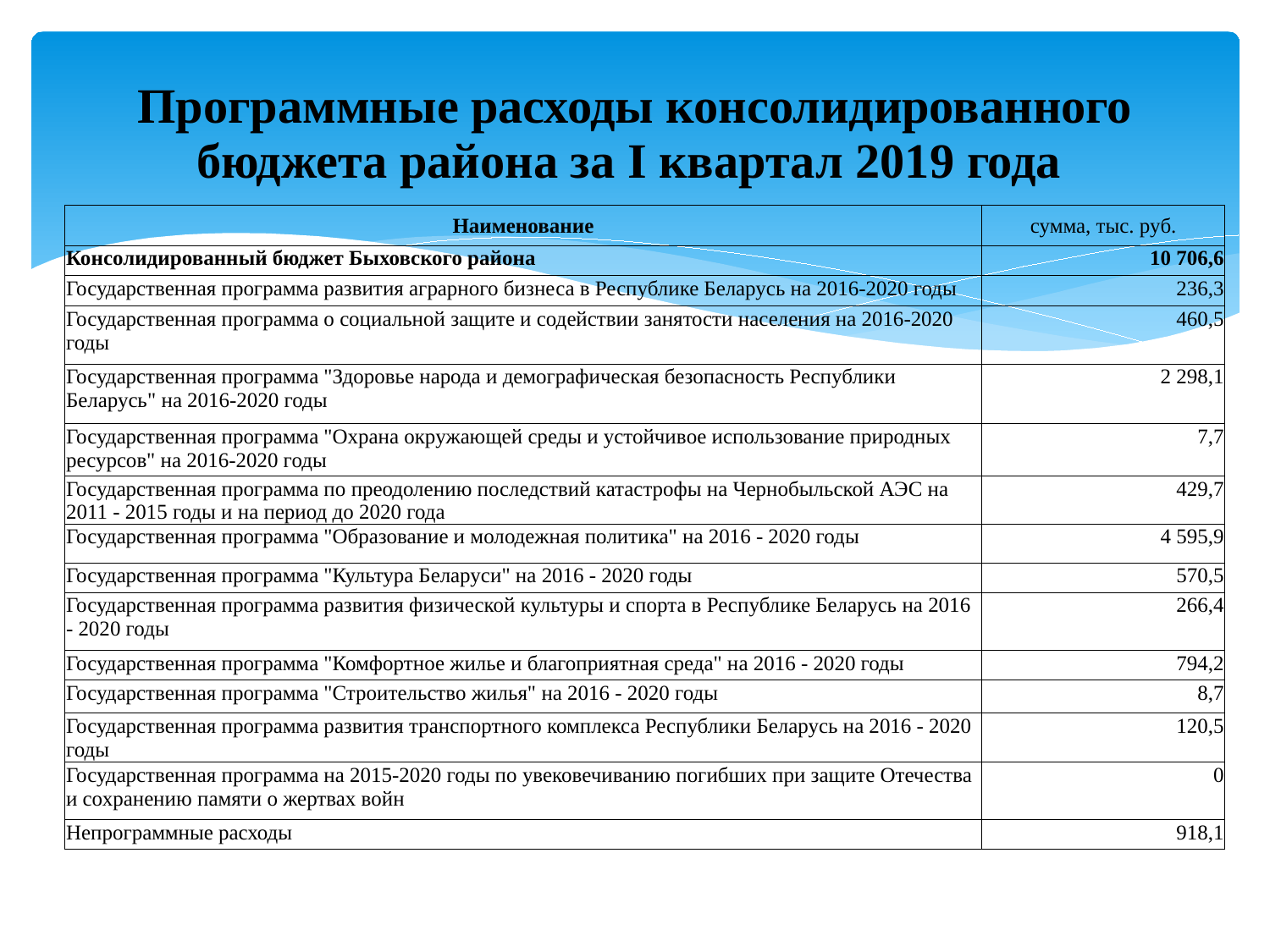

# Программные расходы консолидированного бюджета района за I квартал 2019 года
| Наименование | сумма, тыс. руб. |
| --- | --- |
| Консолидированный бюджет Быховского района | 10 706,6 |
| Государственная программа развития аграрного бизнеса в Республике Беларусь на 2016-2020 годы | 236,3 |
| Государственная программа о социальной защите и содействии занятости населения на 2016-2020 годы | 460,5 |
| Государственная программа "Здоровье народа и демографическая безопасность Республики Беларусь" на 2016-2020 годы | 2 298,1 |
| Государственная программа "Охрана окружающей среды и устойчивое использование природных ресурсов" на 2016-2020 годы | 7,7 |
| Государственная программа по преодолению последствий катастрофы на Чернобыльской АЭС на 2011 - 2015 годы и на период до 2020 года | 429,7 |
| Государственная программа "Образование и молодежная политика" на 2016 - 2020 годы | 4 595,9 |
| Государственная программа "Культура Беларуси" на 2016 - 2020 годы | 570,5 |
| Государственная программа развития физической культуры и спорта в Республике Беларусь на 2016 - 2020 годы | 266,4 |
| Государственная программа "Комфортное жилье и благоприятная среда" на 2016 - 2020 годы | 794,2 |
| Государственная программа "Строительство жилья" на 2016 - 2020 годы | 8,7 |
| Государственная программа развития транспортного комплекса Республики Беларусь на 2016 - 2020 годы | 120,5 |
| Государственная программа на 2015-2020 годы по увековечиванию погибших при защите Отечества и сохранению памяти о жертвах войн | 0 |
| Непрограммные расходы | 918,1 |